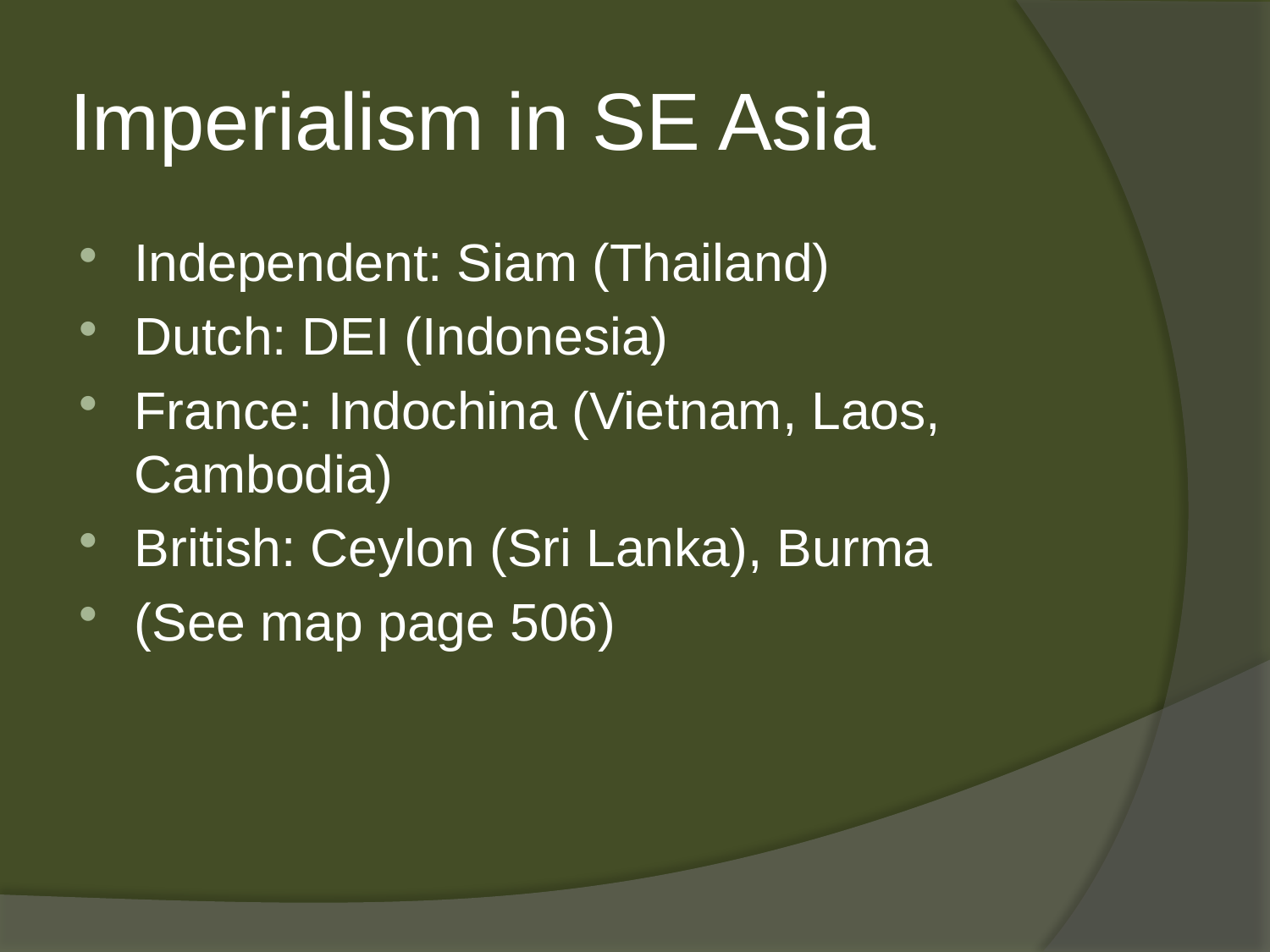

# Imperialism in SE Asia
Independent: Siam (Thailand)
Dutch: DEI (Indonesia)
France: Indochina (Vietnam, Laos, Cambodia)
British: Ceylon (Sri Lanka), Burma
(See map page 506)